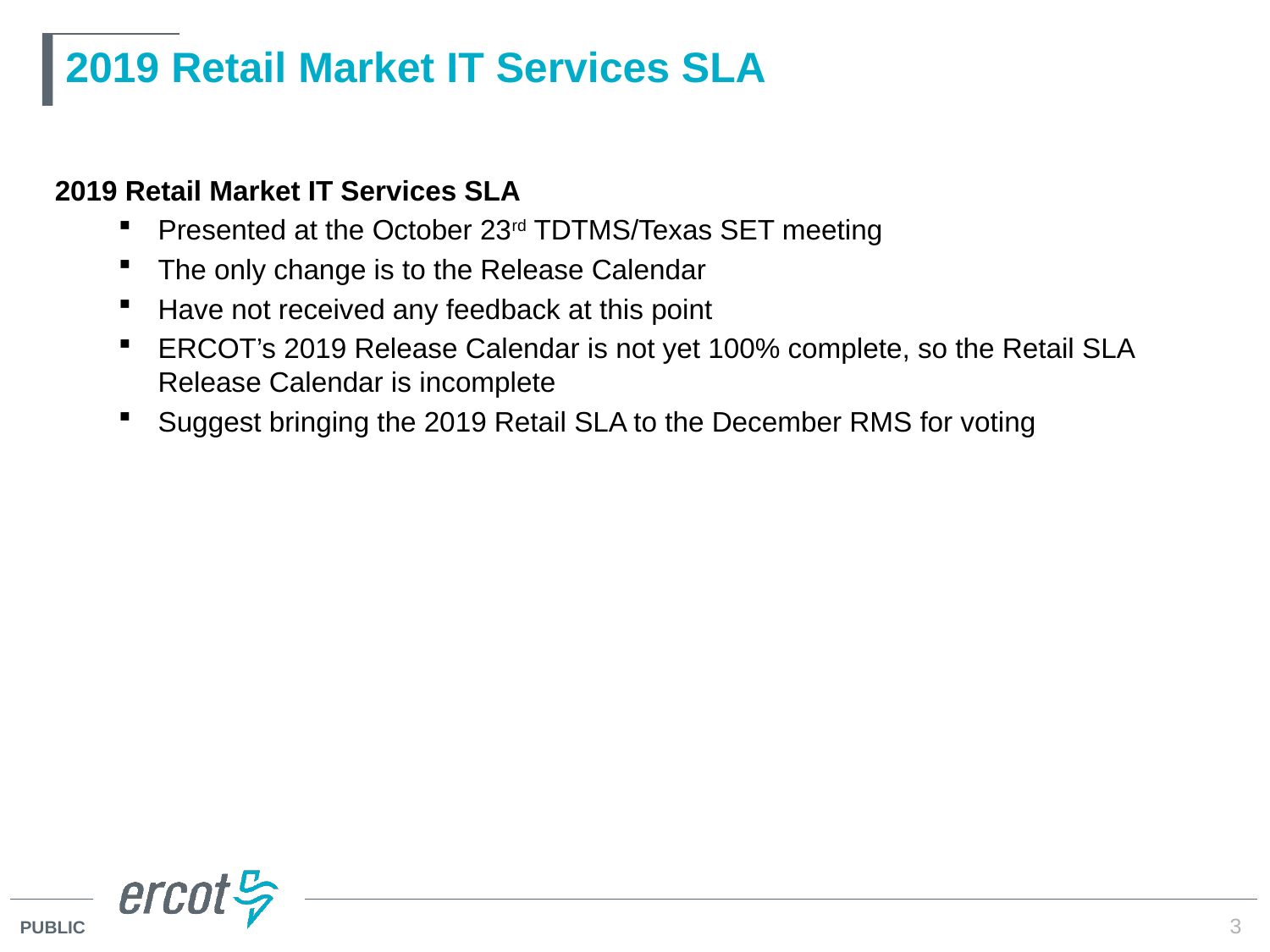

# 2019 Retail Market IT Services SLA

2019 Retail Market IT Services SLA
Presented at the October 23rd TDTMS/Texas SET meeting
The only change is to the Release Calendar
Have not received any feedback at this point
ERCOT’s 2019 Release Calendar is not yet 100% complete, so the Retail SLA Release Calendar is incomplete
Suggest bringing the 2019 Retail SLA to the December RMS for voting

3